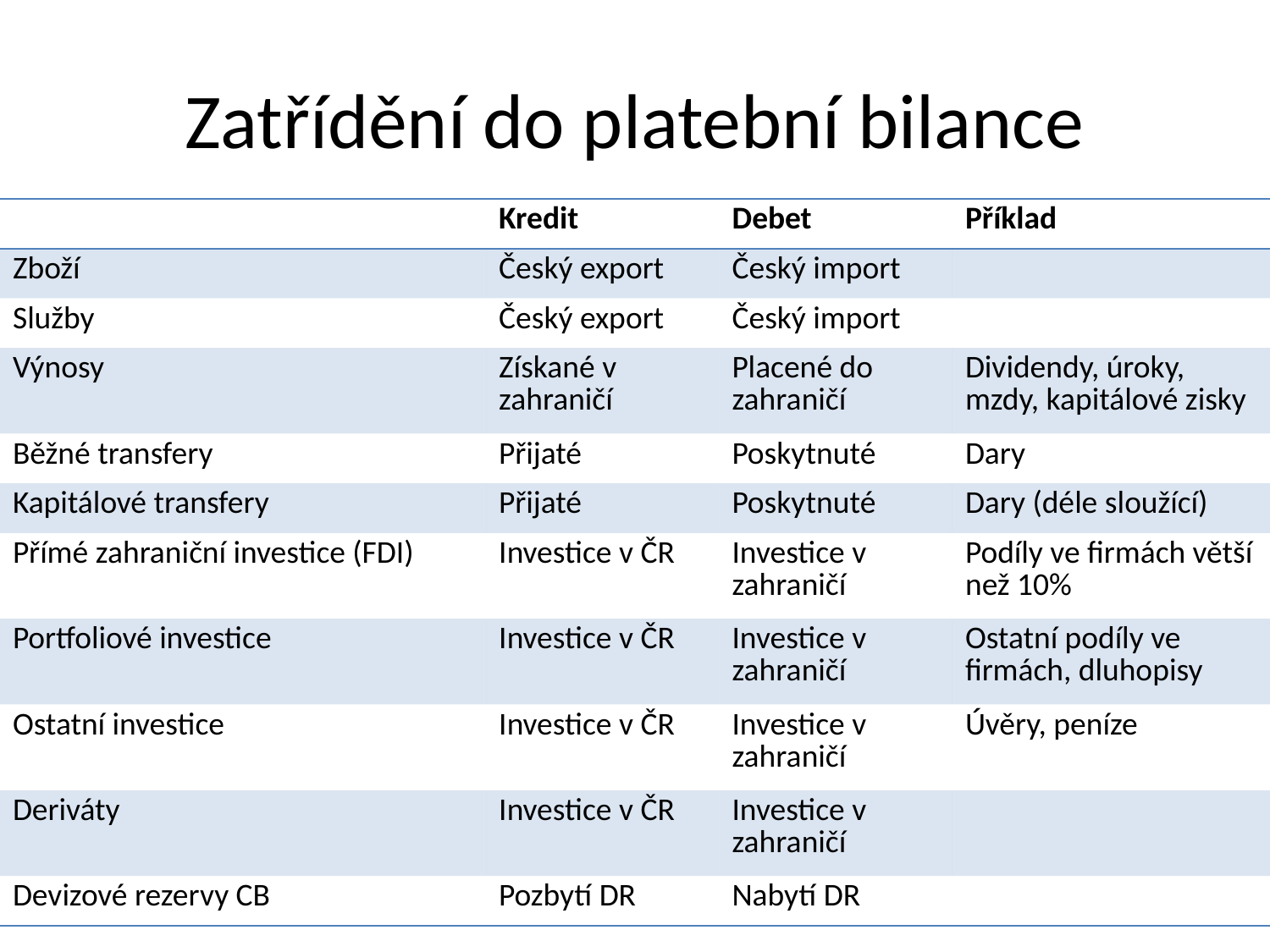

# Zatřídění do platební bilance
|  | Kredit | Debet | Příklad |
| --- | --- | --- | --- |
| Zboží | Český export | Český import |  |
| Služby | Český export | Český import |  |
| Výnosy | Získané v zahraničí | Placené do zahraničí | Dividendy, úroky, mzdy, kapitálové zisky |
| Běžné transfery | Přijaté | Poskytnuté | Dary |
| Kapitálové transfery | Přijaté | Poskytnuté | Dary (déle sloužící) |
| Přímé zahraniční investice (FDI) | Investice v ČR | Investice v zahraničí | Podíly ve firmách větší než 10% |
| Portfoliové investice | Investice v ČR | Investice v zahraničí | Ostatní podíly ve firmách, dluhopisy |
| Ostatní investice | Investice v ČR | Investice v zahraničí | Úvěry, peníze |
| Deriváty | Investice v ČR | Investice v zahraničí |  |
| Devizové rezervy CB | Pozbytí DR | Nabytí DR |  |